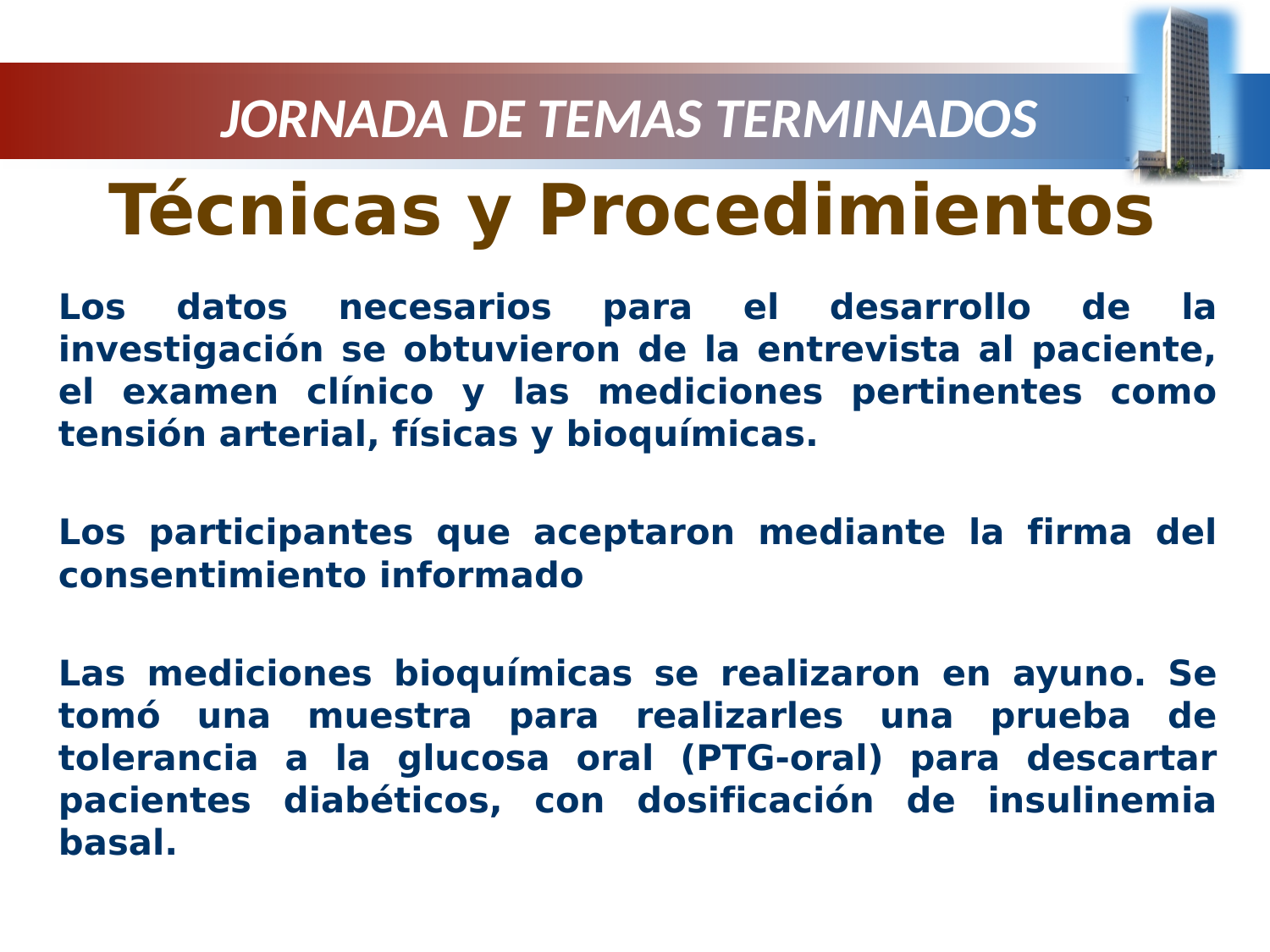

# JORNADA DE TEMAS TERMINADOS
Técnicas y Procedimientos
Los datos necesarios para el desarrollo de la investigación se obtuvieron de la entrevista al paciente, el examen clínico y las mediciones pertinentes como tensión arterial, físicas y bioquímicas.

Los participantes que aceptaron mediante la firma del consentimiento informado

Las mediciones bioquímicas se realizaron en ayuno. Se tomó una muestra para realizarles una prueba de tolerancia a la glucosa oral (PTG-oral) para descartar pacientes diabéticos, con dosificación de insulinemia basal.